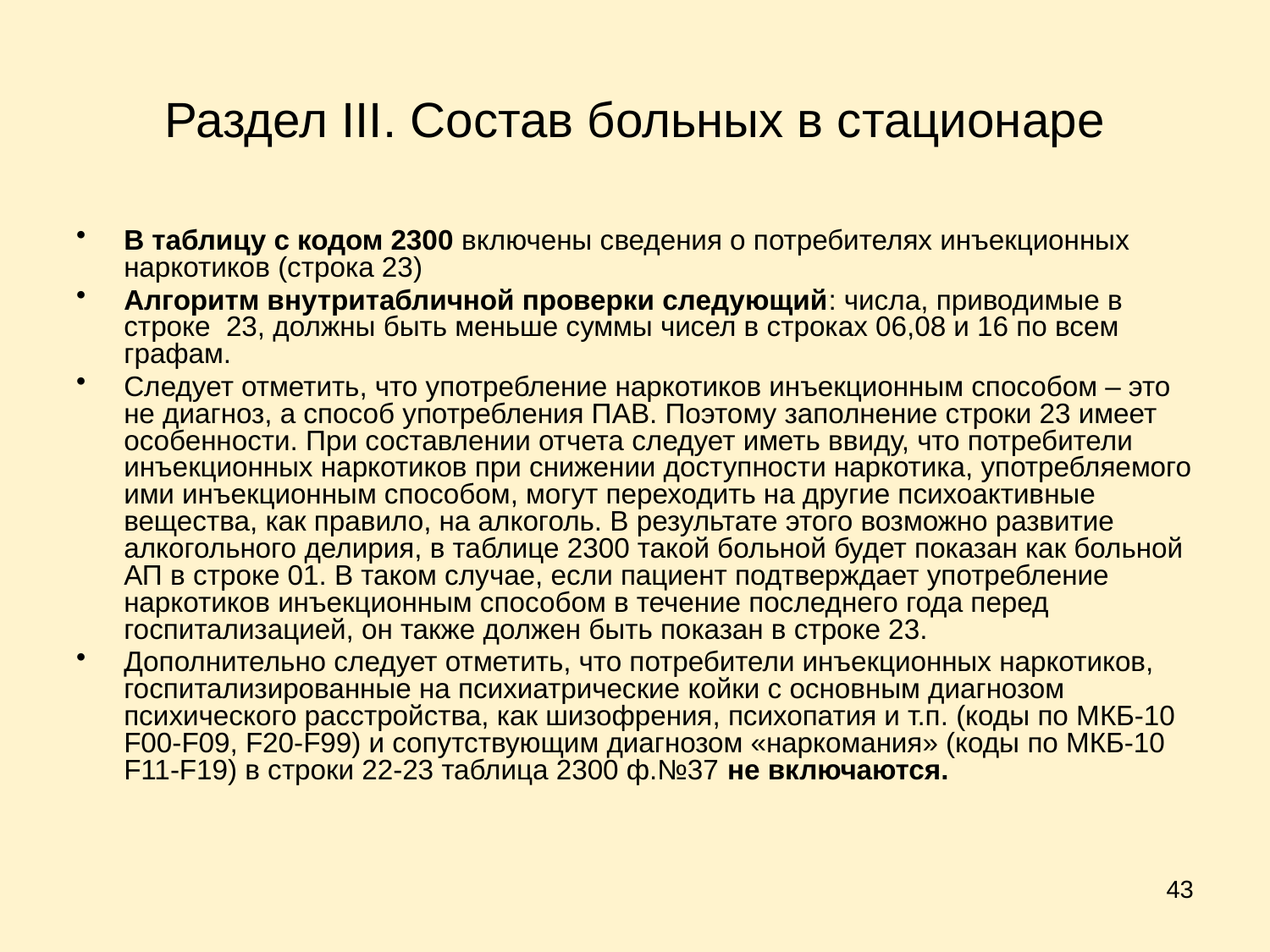

# Раздел III. Состав больных в стационаре
В таблицу с кодом 2300 включены сведения о потребителях инъекционных наркотиков (строка 23)
Алгоритм внутритабличной проверки следующий: числа, приводимые в строке  23, должны быть меньше суммы чисел в строках 06,08 и 16 по всем графам.
Следует отметить, что употребление наркотиков инъекционным способом – это не диагноз, а способ употребления ПАВ. Поэтому заполнение строки 23 имеет особенности. При составлении отчета следует иметь ввиду, что потребители инъекционных наркотиков при снижении доступности наркотика, употребляемого ими инъекционным способом, могут переходить на другие психоактивные вещества, как правило, на алкоголь. В результате этого возможно развитие алкогольного делирия, в таблице 2300 такой больной будет показан как больной АП в строке 01. В таком случае, если пациент подтверждает употребление наркотиков инъекционным способом в течение последнего года перед госпитализацией, он также должен быть показан в строке 23.
Дополнительно следует отметить, что потребители инъекционных наркотиков, госпитализированные на психиатрические койки с основным диагнозом психического расстройства, как шизофрения, психопатия и т.п. (коды по МКБ-10 F00-F09, F20-F99) и сопутствующим диагнозом «наркомания» (коды по МКБ-10 F11-F19) в строки 22-23 таблица 2300 ф.№37 не включаются.
43